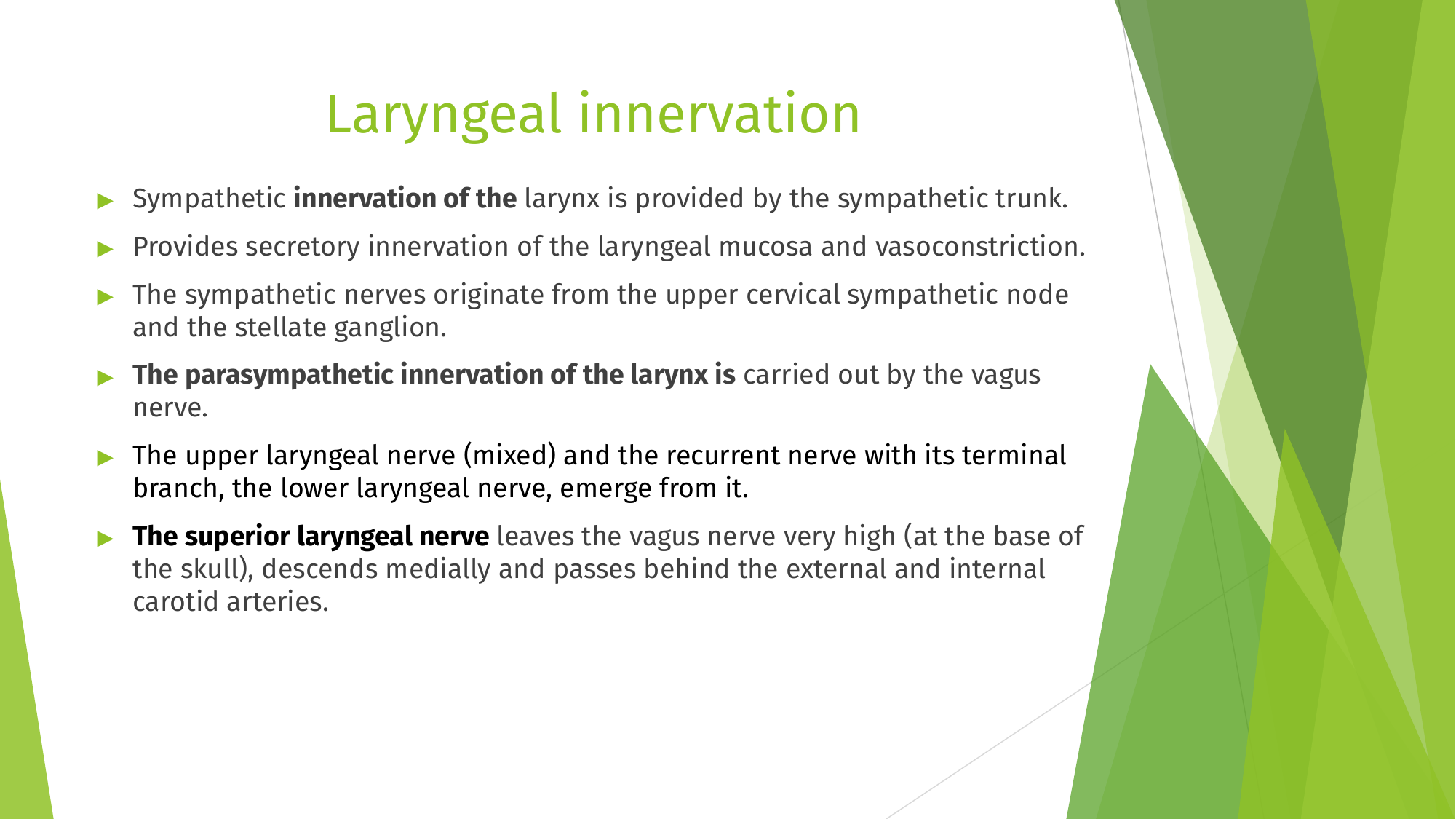

# Laryngeal innervation
Sympathetic innervation of the larynx is provided by the sympathetic trunk.
Provides secretory innervation of the laryngeal mucosa and vasoconstriction.
The sympathetic nerves originate from the upper cervical sympathetic node and the stellate ganglion.
The parasympathetic innervation of the larynx is carried out by the vagus nerve.
The upper laryngeal nerve (mixed) and the recurrent nerve with its terminal branch, the lower laryngeal nerve, emerge from it.
The superior laryngeal nerve leaves the vagus nerve very high (at the base of the skull), descends medially and passes behind the external and internal carotid arteries.